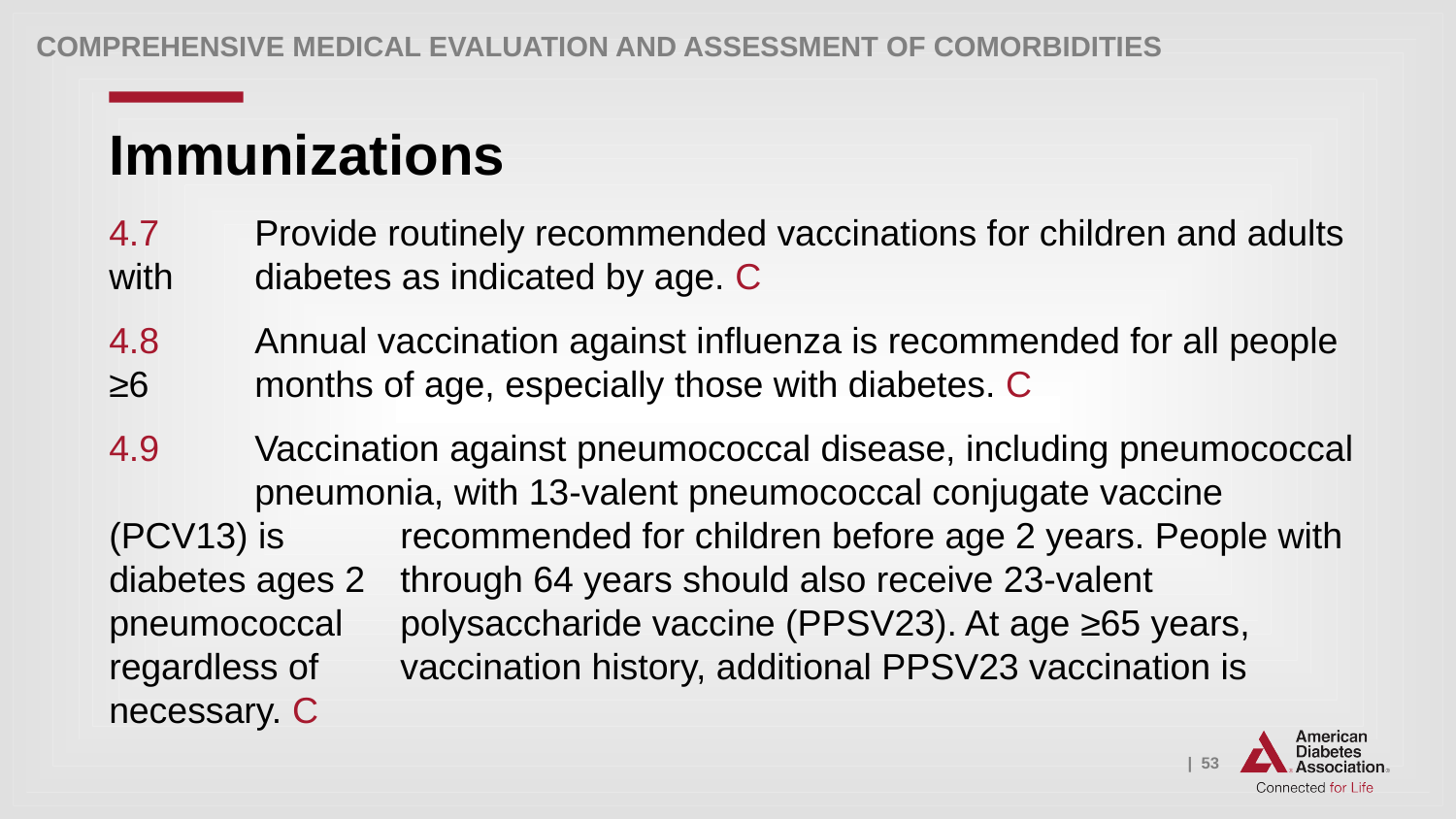

Comprehensive Medical Evaluation and Assessment of Comorbidities
# Immunizations
4.7 	Provide routinely recommended vaccinations for children and adults with 	diabetes as indicated by age. C
4.8 	Annual vaccination against influenza is recommended for all people ≥6 	months of age, especially those with diabetes. C
4.9 	Vaccination against pneumococcal disease, including pneumococcal  	pneumonia, with 13-valent pneumococcal conjugate vaccine (PCV13) is 	recommended for children before age 2 years. People with diabetes ages 2 	through 64 years should also receive 23-valent pneumococcal 	polysaccharide vaccine (PPSV23). At age ≥65 years, regardless of 	vaccination history, additional PPSV23 vaccination is necessary. C